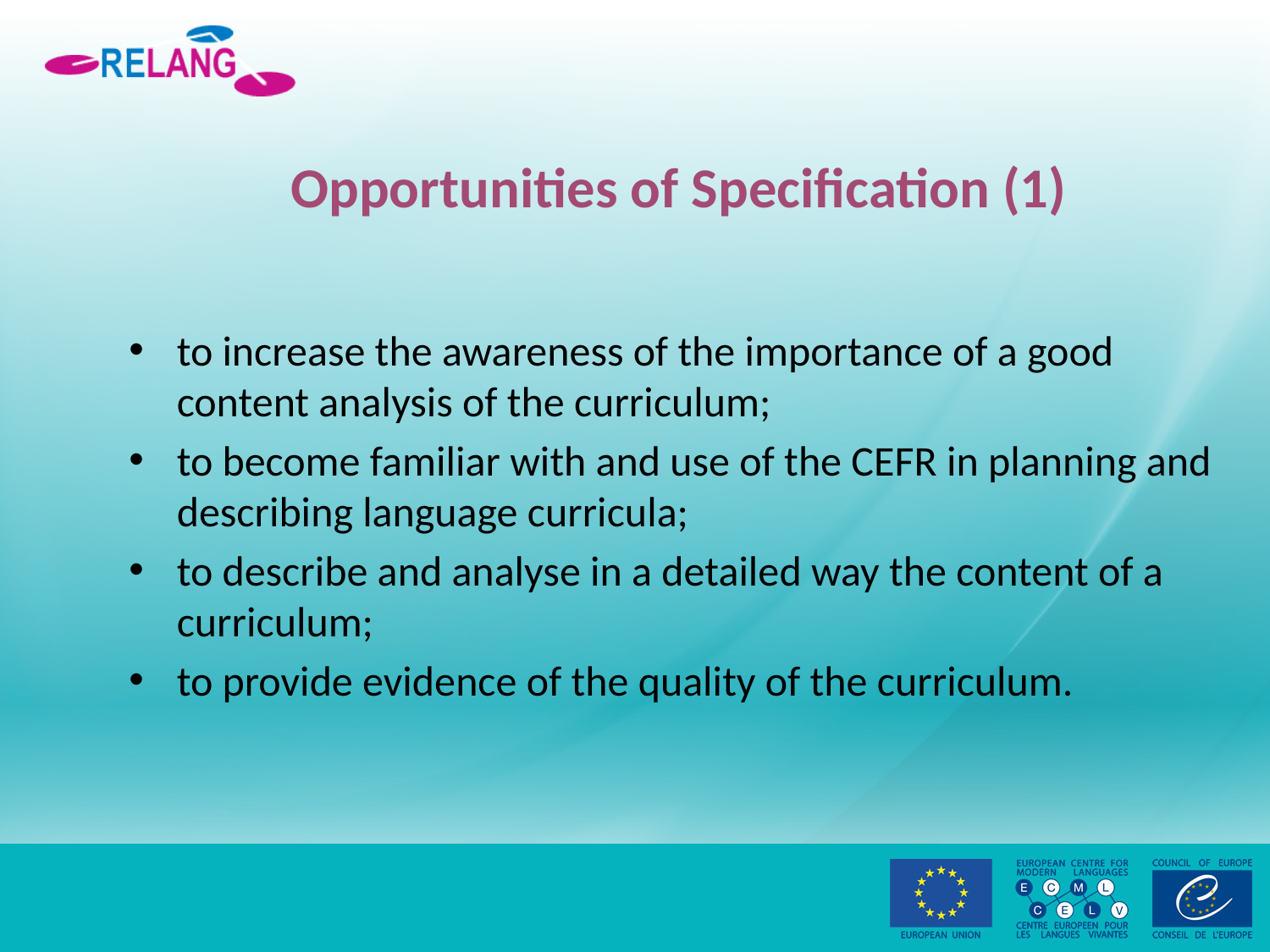

# Opportunities of Specification (1)
to increase the awareness of the importance of a good content analysis of the curriculum;
to become familiar with and use of the CEFR in planning and describing language curricula;
to describe and analyse in a detailed way the content of a curriculum;
to provide evidence of the quality of the curriculum.